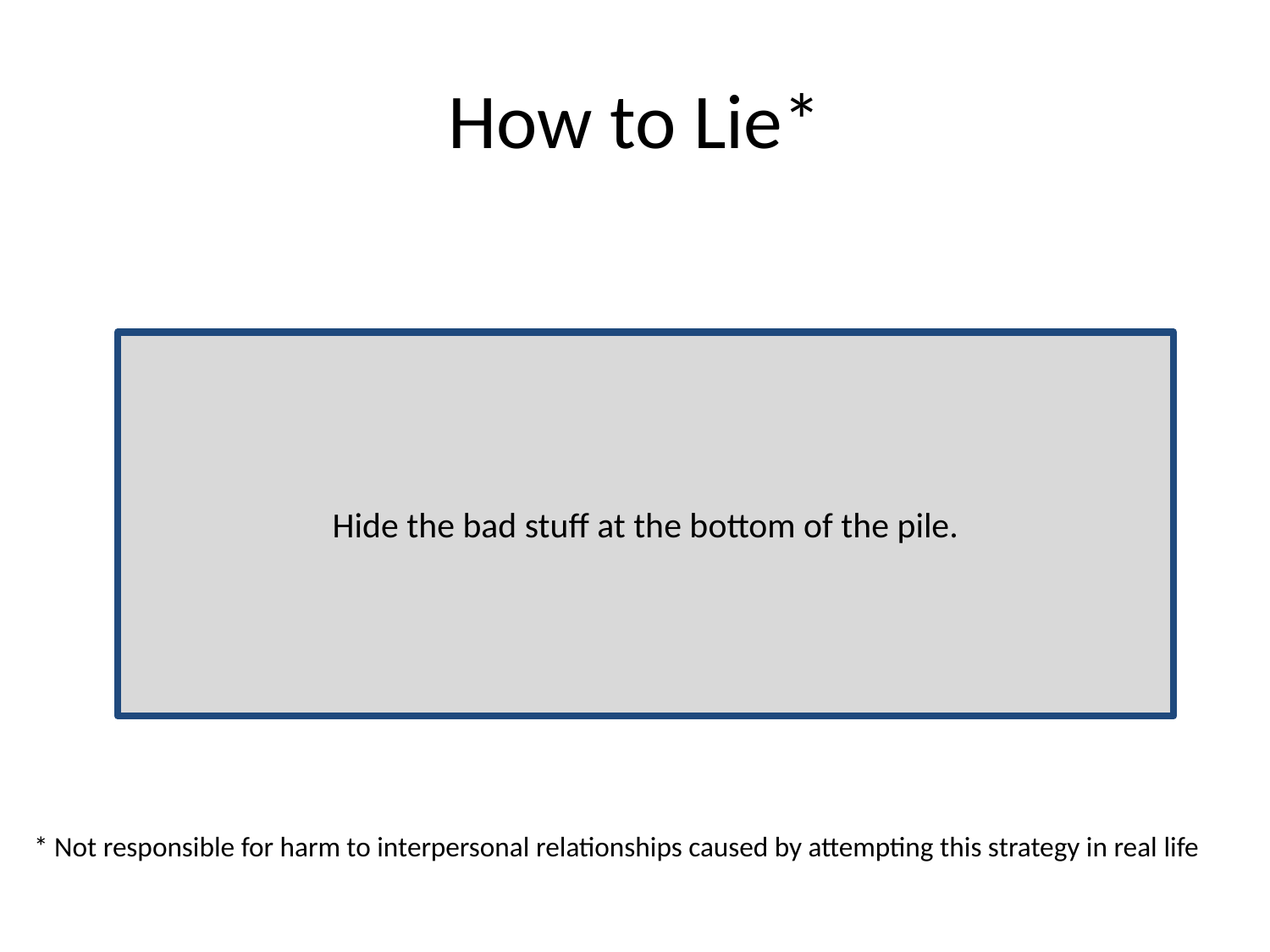

# How to Lie*
Hide the bad stuff at the bottom of the pile.
* Not responsible for harm to interpersonal relationships caused by attempting this strategy in real life